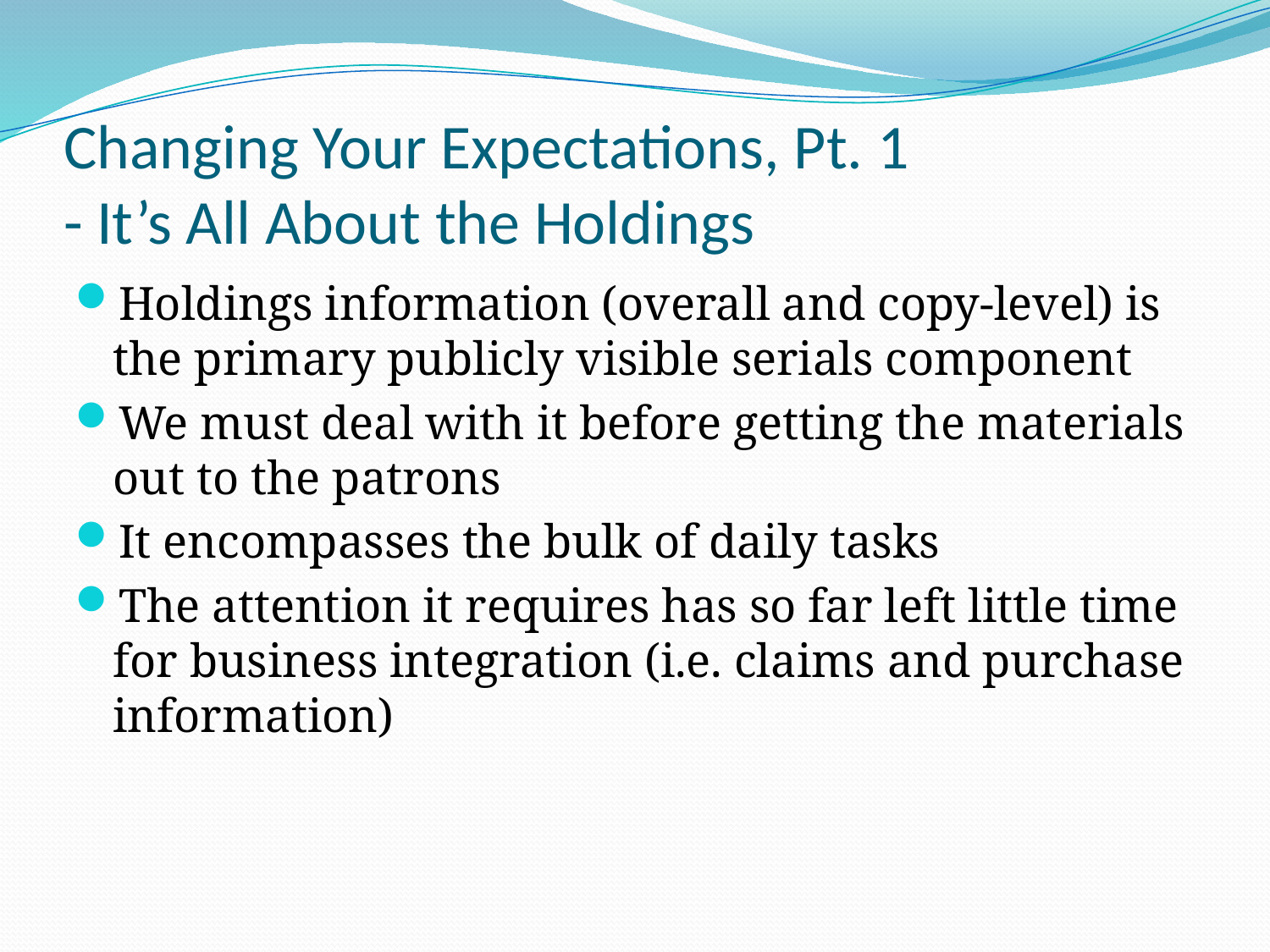

# Changing Your Expectations, Pt. 1 - It’s All About the Holdings
Holdings information (overall and copy-level) is the primary publicly visible serials component
We must deal with it before getting the materials out to the patrons
It encompasses the bulk of daily tasks
The attention it requires has so far left little time for business integration (i.e. claims and purchase information)